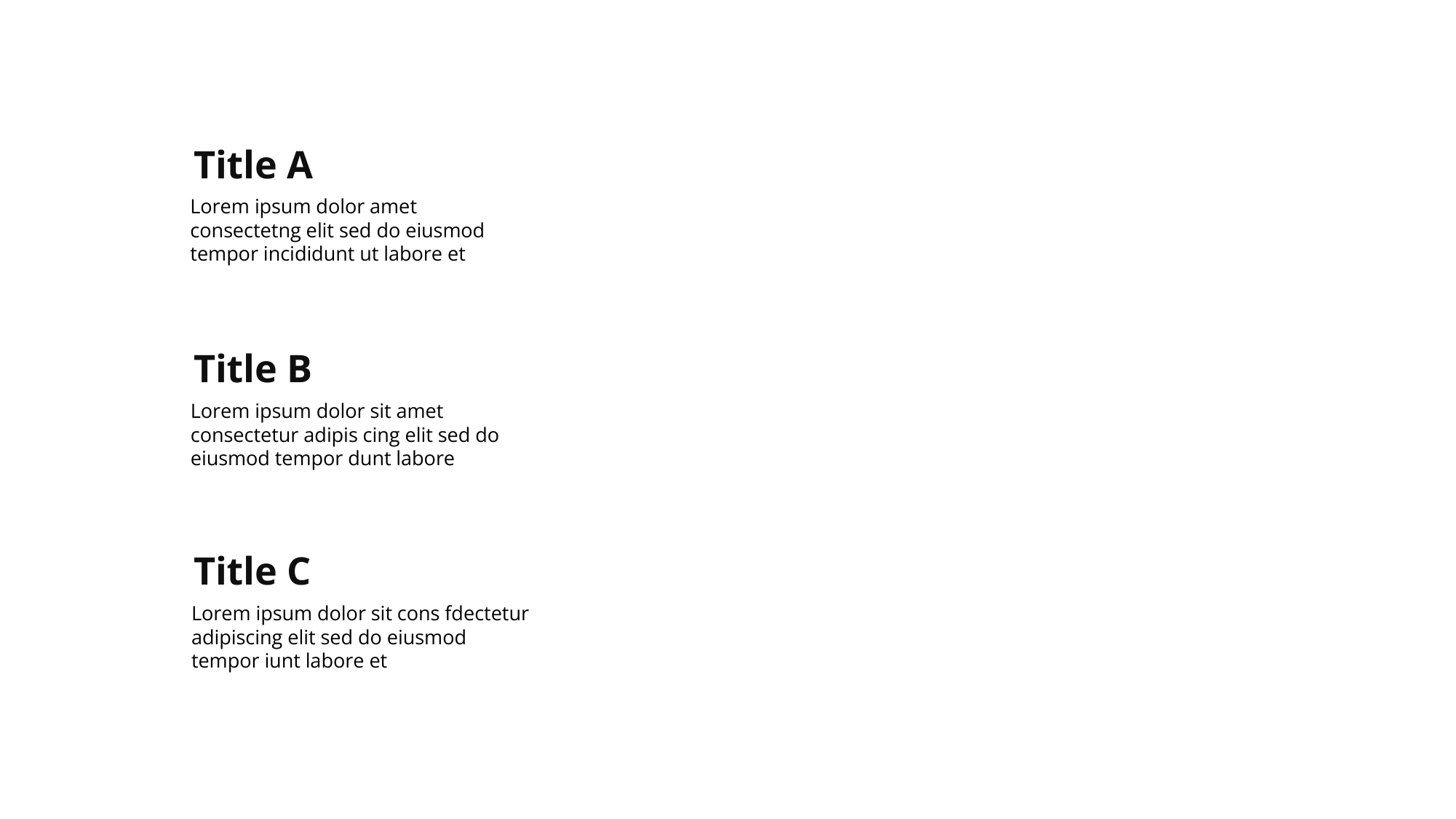

Title A
Lorem ipsum dolor amet consectetng elit sed do eiusmod tempor incididunt ut labore et

Title B
Lorem ipsum dolor sit amet consectetur adipis cing elit sed do eiusmod tempor dunt labore

Title C
Lorem ipsum dolor sit cons fdectetur adipiscing elit sed do eiusmod tempor iunt labore et